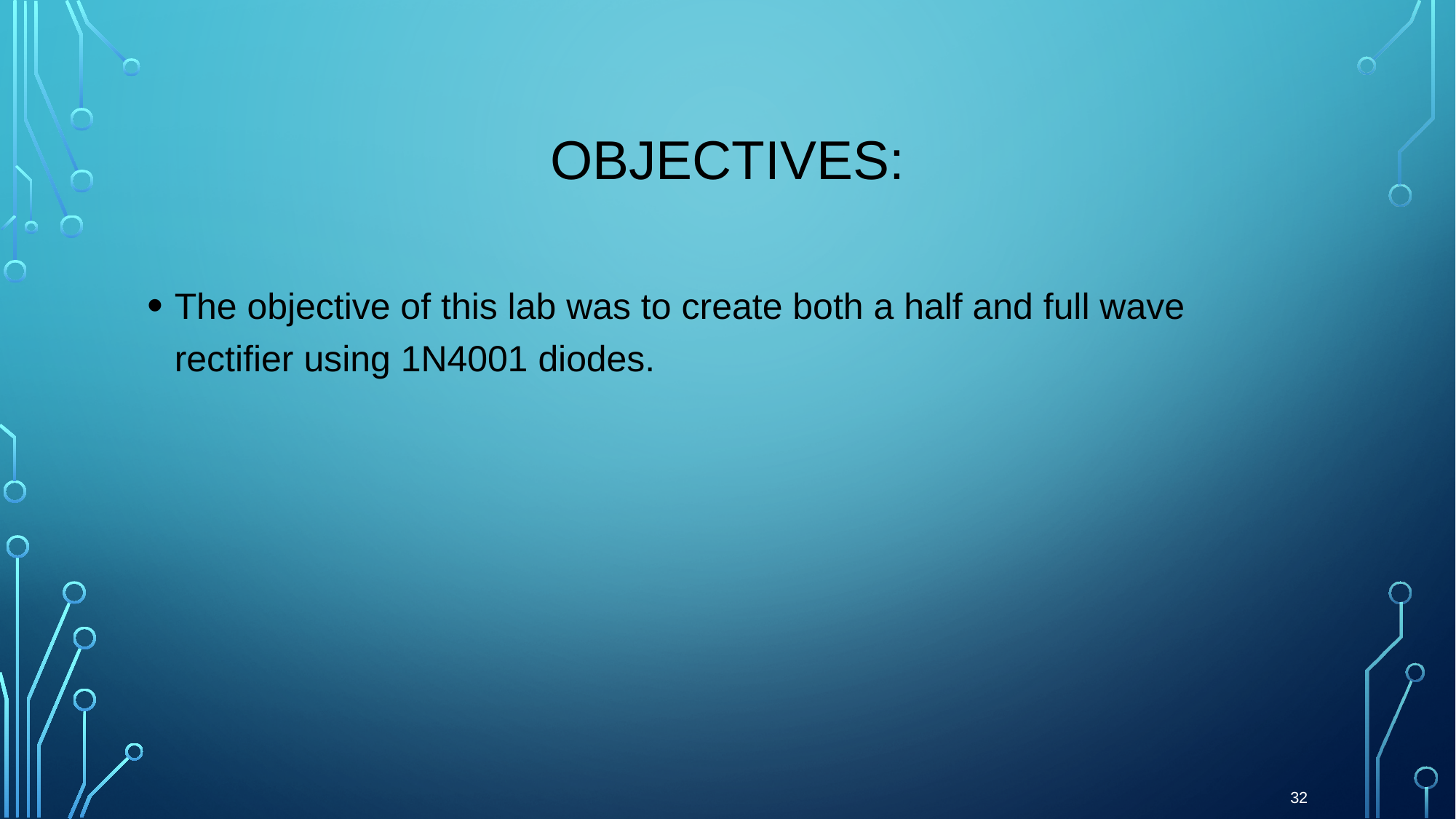

# Objectives:
The objective of this lab was to create both a half and full wave rectifier using 1N4001 diodes.
32